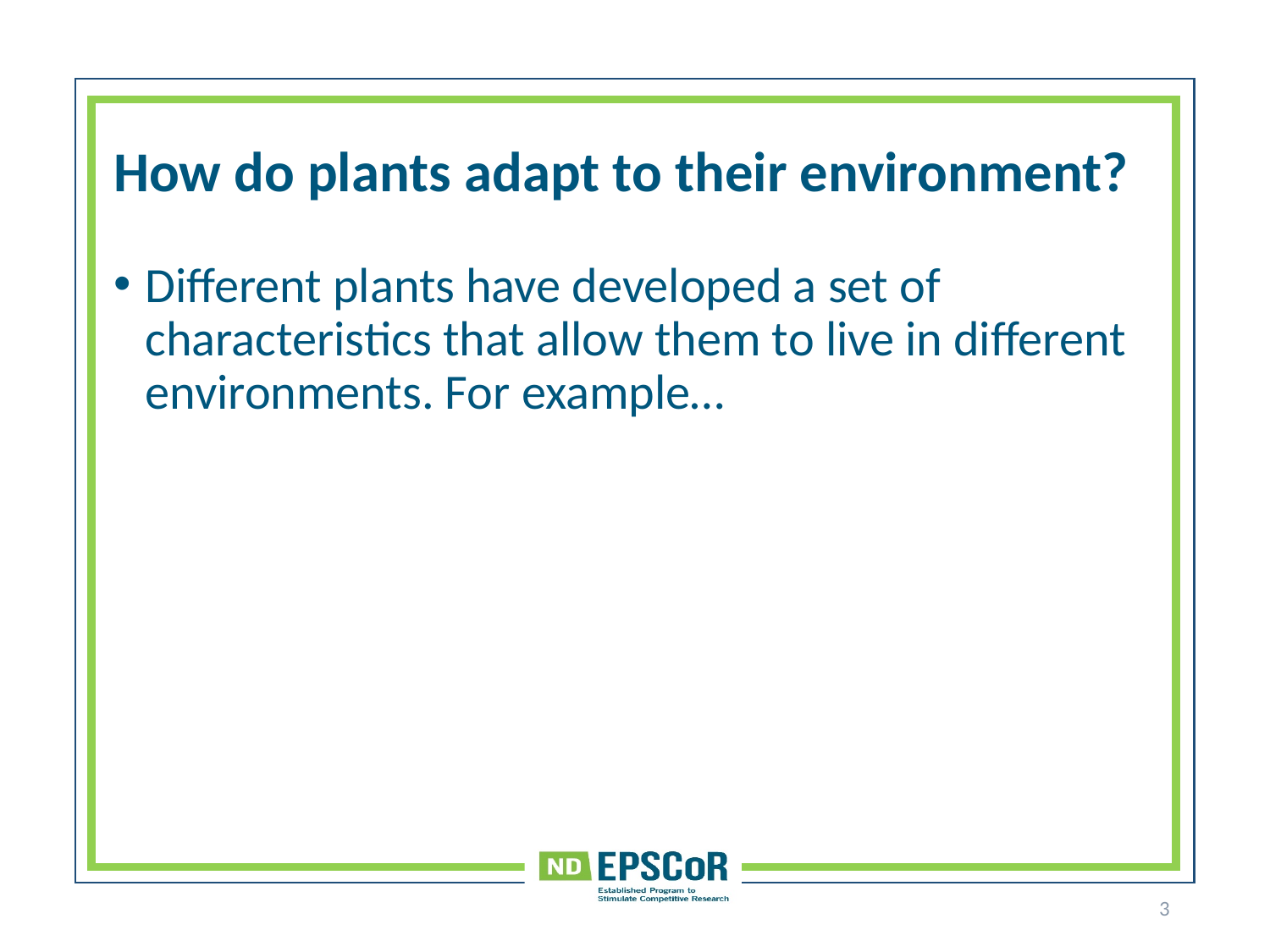

# How do plants adapt to their environment?
Different plants have developed a set of characteristics that allow them to live in different environments. For example…

3